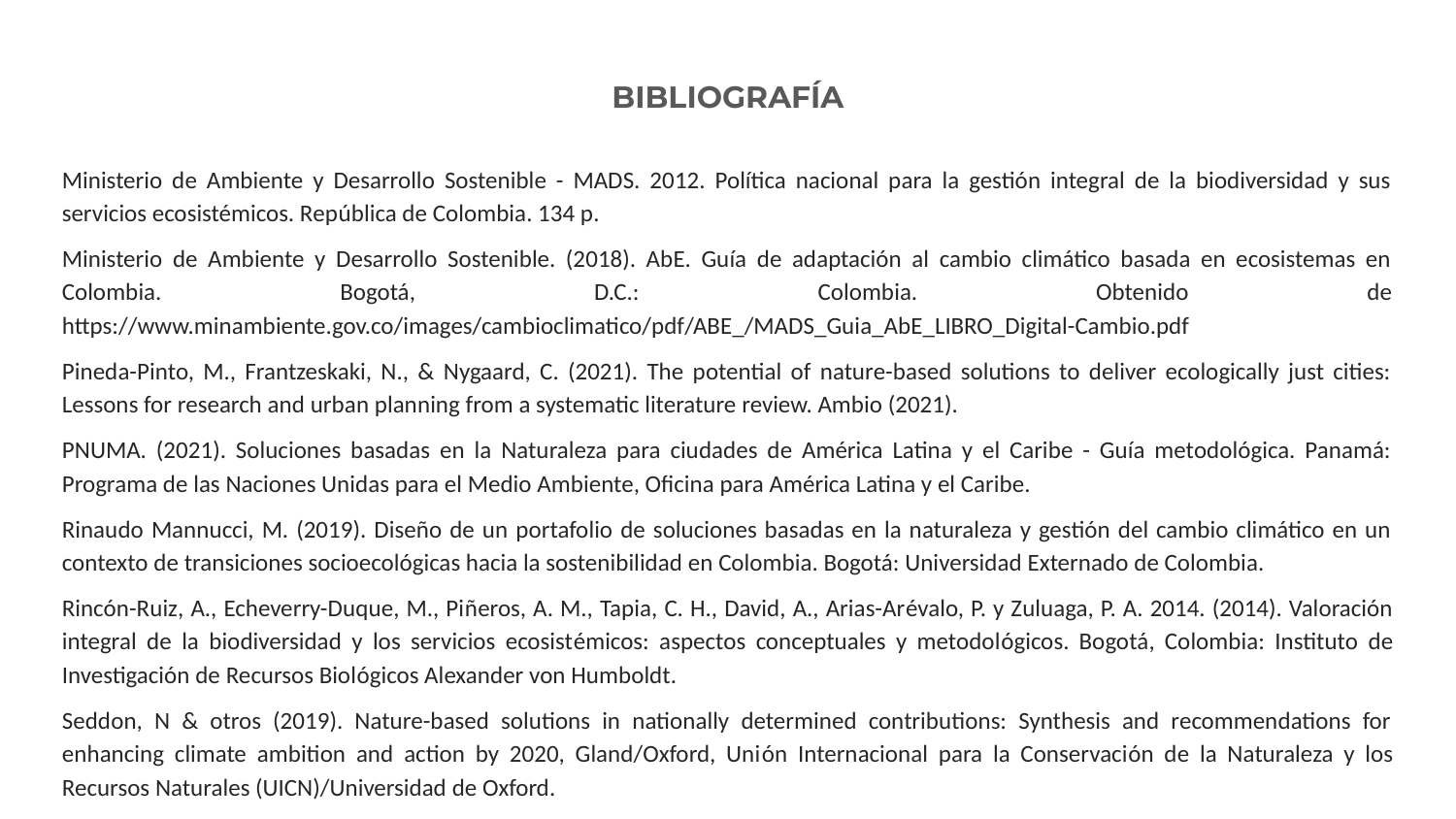

BIBLIOGRAFÍA

Ministerio de Ambiente y Desarrollo Sostenible - MADS. 2012. Política nacional para la gestión integral de la biodiversidad y sus servicios ecosistémicos. República de Colombia. 134 p.
Ministerio de Ambiente y Desarrollo Sostenible. (2018). AbE. Guía de adaptación al cambio climático basada en ecosistemas en Colombia. Bogotá, D.C.: Colombia. Obtenido de https://www.minambiente.gov.co/images/cambioclimatico/pdf/ABE_/MADS_Guia_AbE_LIBRO_Digital-Cambio.pdf
Pineda-Pinto, M., Frantzeskaki, N., & Nygaard, C. (2021). The potential of nature-based solutions to deliver ecologically just cities: Lessons for research and urban planning from a systematic literature review. Ambio (2021).
PNUMA. (2021). Soluciones basadas en la Naturaleza para ciudades de América Latina y el Caribe - Guía metodológica. Panamá: Programa de las Naciones Unidas para el Medio Ambiente, Oficina para América Latina y el Caribe.
Rinaudo Mannucci, M. (2019). Diseño de un portafolio de soluciones basadas en la naturaleza y gestión del cambio climático en un contexto de transiciones socioecológicas hacia la sostenibilidad en Colombia. Bogotá: Universidad Externado de Colombia.
Rincón-Ruiz, A., Echeverry-Duque, M., Piñeros, A. M., Tapia, C. H., David, A., Arias-Arévalo, P. y Zuluaga, P. A. 2014. (2014). Valoración integral de la biodiversidad y los servicios ecosistémicos: aspectos conceptuales y metodológicos. Bogotá, Colombia: Instituto de Investigación de Recursos Biológicos Alexander von Humboldt.
Seddon, N & otros (2019). Nature-based solutions in nationally determined contributions: Synthesis and recommendations for enhancing climate ambition and action by 2020, Gland/Oxford, Unión Internacional para la Conservación de la Naturaleza y los Recursos Naturales (UICN)/Universidad de Oxford.